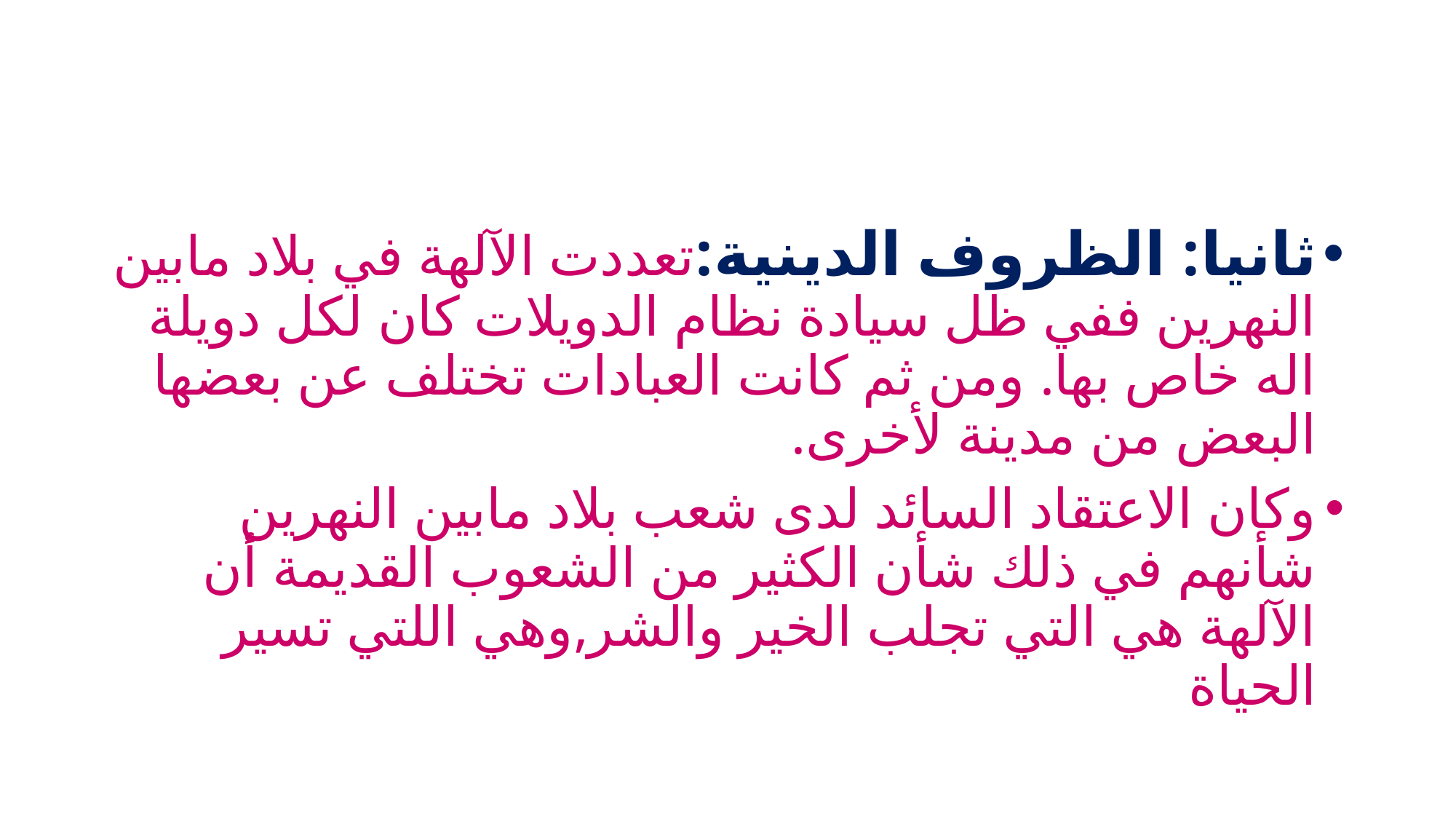

#
ثانيا: الظروف الدينية:تعددت الآلهة في بلاد مابين النهرين ففي ظل سيادة نظام الدويلات كان لكل دويلة اله خاص بها. ومن ثم كانت العبادات تختلف عن بعضها البعض من مدينة لأخرى.
وكان الاعتقاد السائد لدى شعب بلاد مابين النهرين شأنهم في ذلك شأن الكثير من الشعوب القديمة أن الآلهة هي التي تجلب الخير والشر,وهي اللتي تسير الحياة